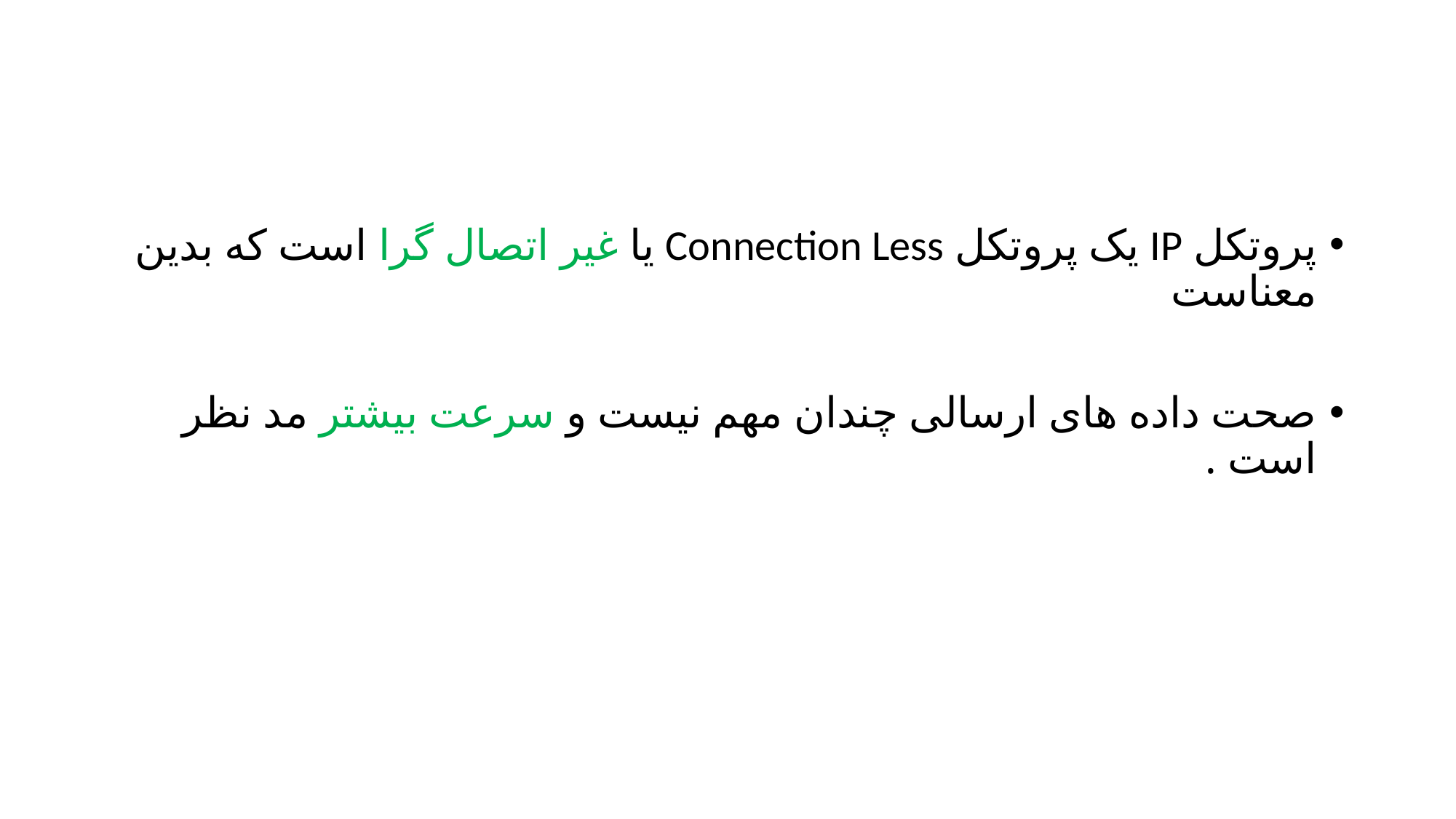

#
پروتکل IP یک پروتکل Connection Less یا غیر اتصال گرا است که بدین معناست

صحت داده های ارسالی چندان مهم نیست و سرعت بیشتر مد نظر است .